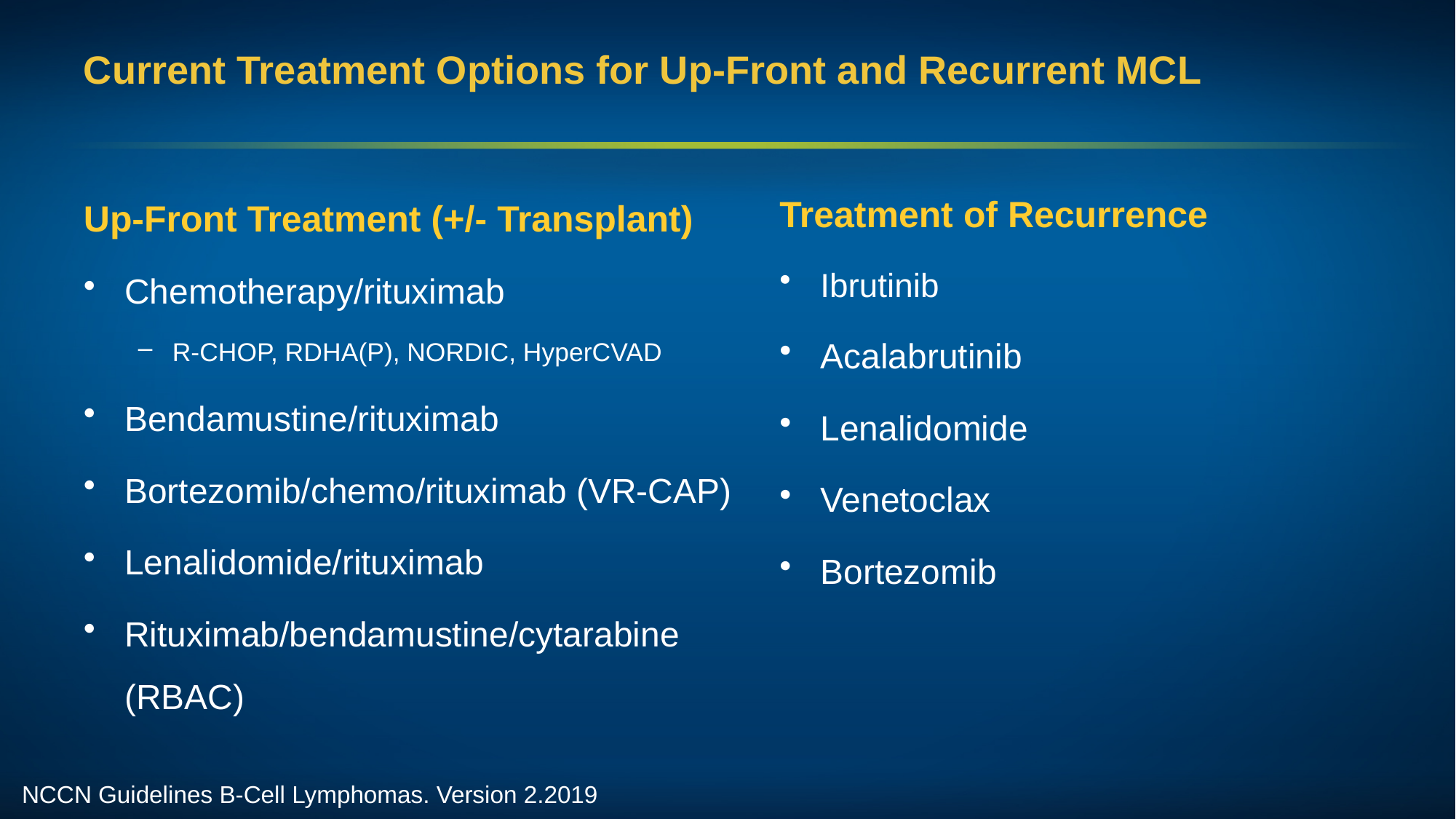

# Current Treatment Options for Up-Front and Recurrent MCL
Treatment of Recurrence
Ibrutinib
Acalabrutinib
Lenalidomide
Venetoclax
Bortezomib
Up-Front Treatment (+/- Transplant)
Chemotherapy/rituximab
R-CHOP, RDHA(P), NORDIC, HyperCVAD
Bendamustine/rituximab
Bortezomib/chemo/rituximab (VR-CAP)
Lenalidomide/rituximab
Rituximab/bendamustine/cytarabine (RBAC)
NCCN Guidelines B-Cell Lymphomas. Version 2.2019